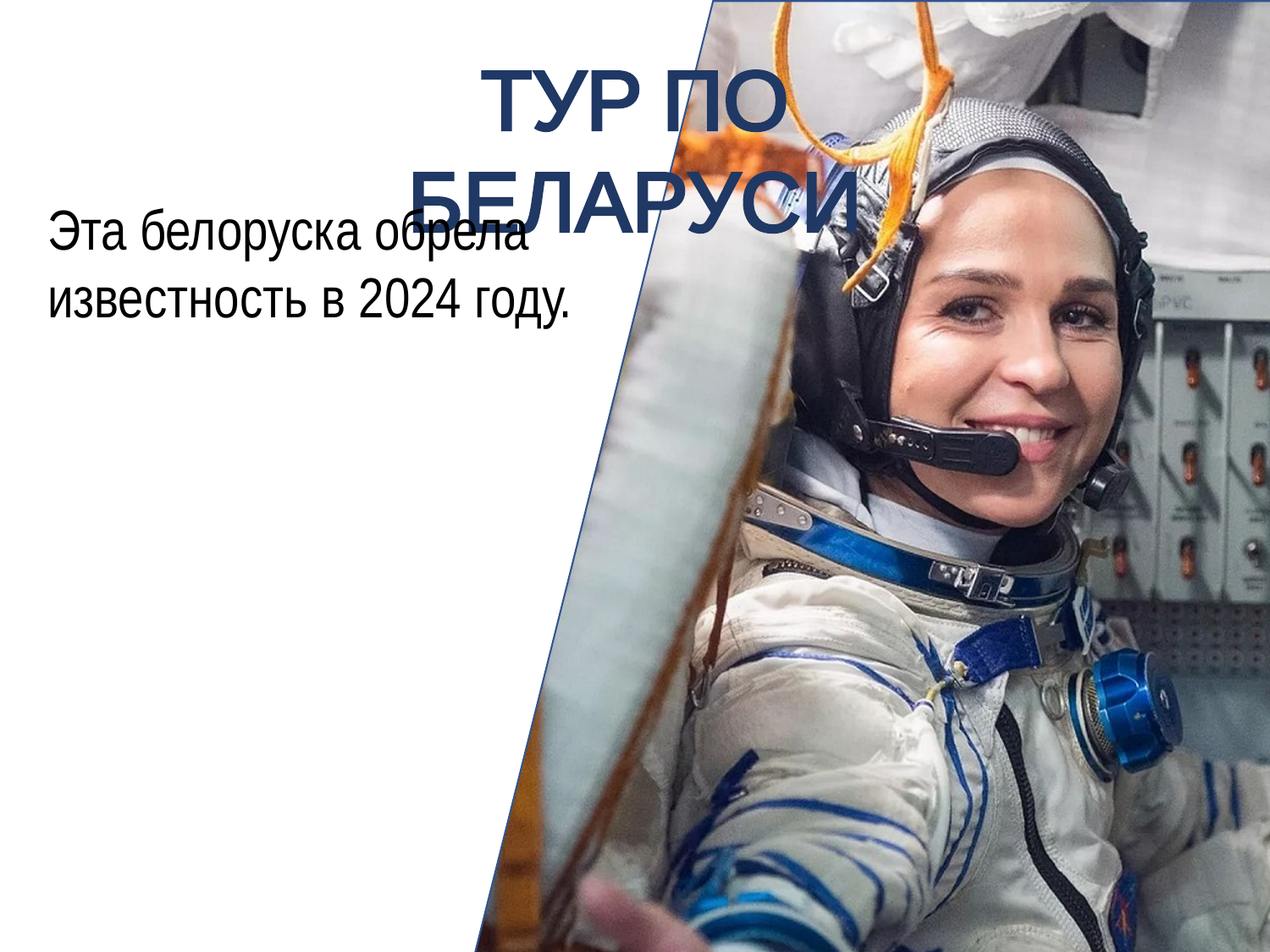

ТУР ПО БЕЛАРУСИ
Эта белоруска обрела известность в 2024 году.